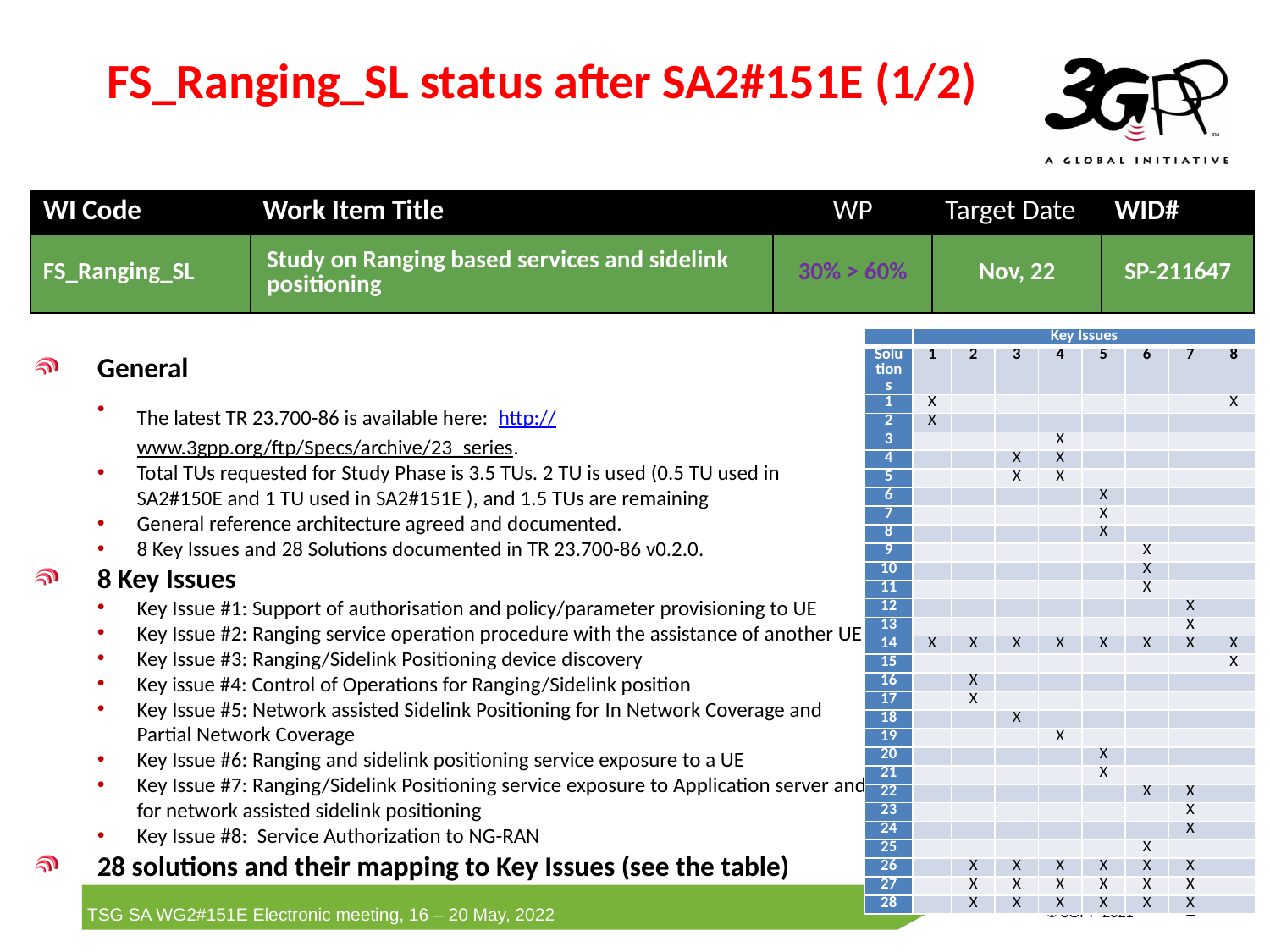

# FS_Ranging_SL status after SA2#151E (1/2)
| WI Code | Work Item Title | WP | Target Date | WID# |
| --- | --- | --- | --- | --- |
| FS\_Ranging\_SL | Study on Ranging based services and sidelink positioning | 30% > 60% | Nov, 22 | SP-211647 |
|  | Key Issues |  |  |  |  |  |  |  |
| --- | --- | --- | --- | --- | --- | --- | --- | --- |
| Solutions | 1 | 2 | 3 | 4 | 5 | 6 | 7 | 8 |
| 1 | X |  |  |  |  |  |  | X |
| 2 | X |  |  |  |  |  |  |  |
| 3 |  |  |  | X |  |  |  |  |
| 4 |  |  | X | X |  |  |  |  |
| 5 |  |  | X | X |  |  |  |  |
| 6 |  |  |  |  | X |  |  |  |
| 7 |  |  |  |  | X |  |  |  |
| 8 |  |  |  |  | X |  |  |  |
| 9 |  |  |  |  |  | X |  |  |
| 10 |  |  |  |  |  | X |  |  |
| 11 |  |  |  |  |  | X |  |  |
| 12 |  |  |  |  |  |  | X |  |
| 13 |  |  |  |  |  |  | X |  |
| 14 | X | X | X | X | X | X | X | X |
| 15 |  |  |  |  |  |  |  | X |
| 16 |  | X |  |  |  |  |  |  |
| 17 |  | X |  |  |  |  |  |  |
| 18 |  |  | X |  |  |  |  |  |
| 19 |  |  |  | X |  |  |  |  |
| 20 |  |  |  |  | X |  |  |  |
| 21 |  |  |  |  | X |  |  |  |
| 22 |  |  |  |  |  | X | X |  |
| 23 |  |  |  |  |  |  | X |  |
| 24 |  |  |  |  |  |  | X |  |
| 25 |  |  |  |  |  | X |  |  |
| 26 |  | X | X | X | X | X | X |  |
| 27 |  | X | X | X | X | X | X |  |
| 28 |  | X | X | X | X | X | X |  |
General
The latest TR 23.700-86 is available here: http://www.3gpp.org/ftp/Specs/archive/23_series.
Total TUs requested for Study Phase is 3.5 TUs. 2 TU is used (0.5 TU used in SA2#150E and 1 TU used in SA2#151E ), and 1.5 TUs are remaining
General reference architecture agreed and documented.
8 Key Issues and 28 Solutions documented in TR 23.700-86 v0.2.0.
8 Key Issues
Key Issue #1: Support of authorisation and policy/parameter provisioning to UE
Key Issue #2: Ranging service operation procedure with the assistance of another UE
Key Issue #3: Ranging/Sidelink Positioning device discovery
Key issue #4: Control of Operations for Ranging/Sidelink position
Key Issue #5: Network assisted Sidelink Positioning for In Network Coverage and Partial Network Coverage
Key Issue #6: Ranging and sidelink positioning service exposure to a UE
Key Issue #7: Ranging/Sidelink Positioning service exposure to Application server and for network assisted sidelink positioning
Key Issue #8:  Service Authorization to NG-RAN
28 solutions and their mapping to Key Issues (see the table)